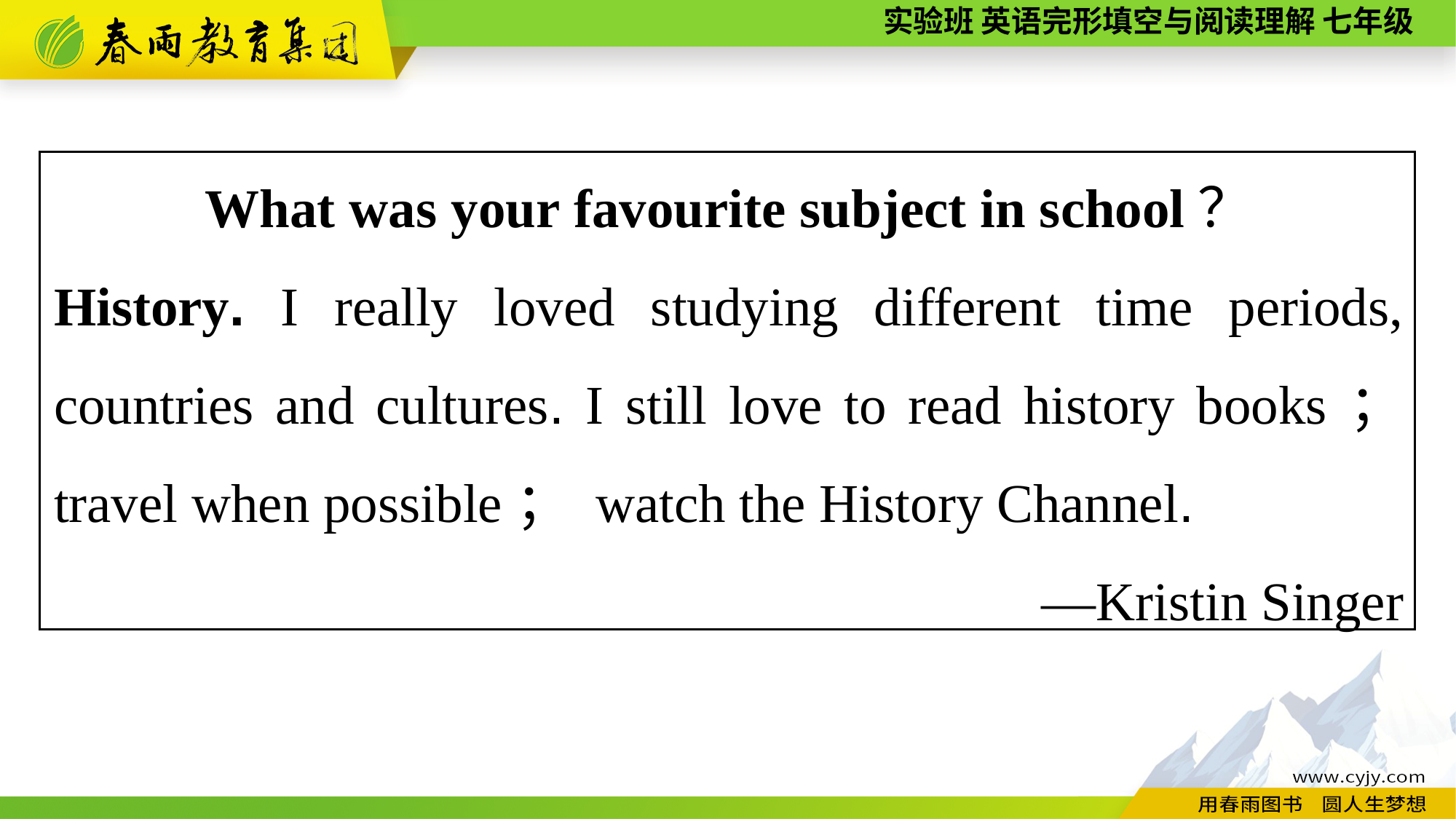

What was your favourite subject in school？
History. I really loved studying different time periods, countries and cultures. I still love to read history books； travel when possible； watch the History Channel.
—Kristin Singer